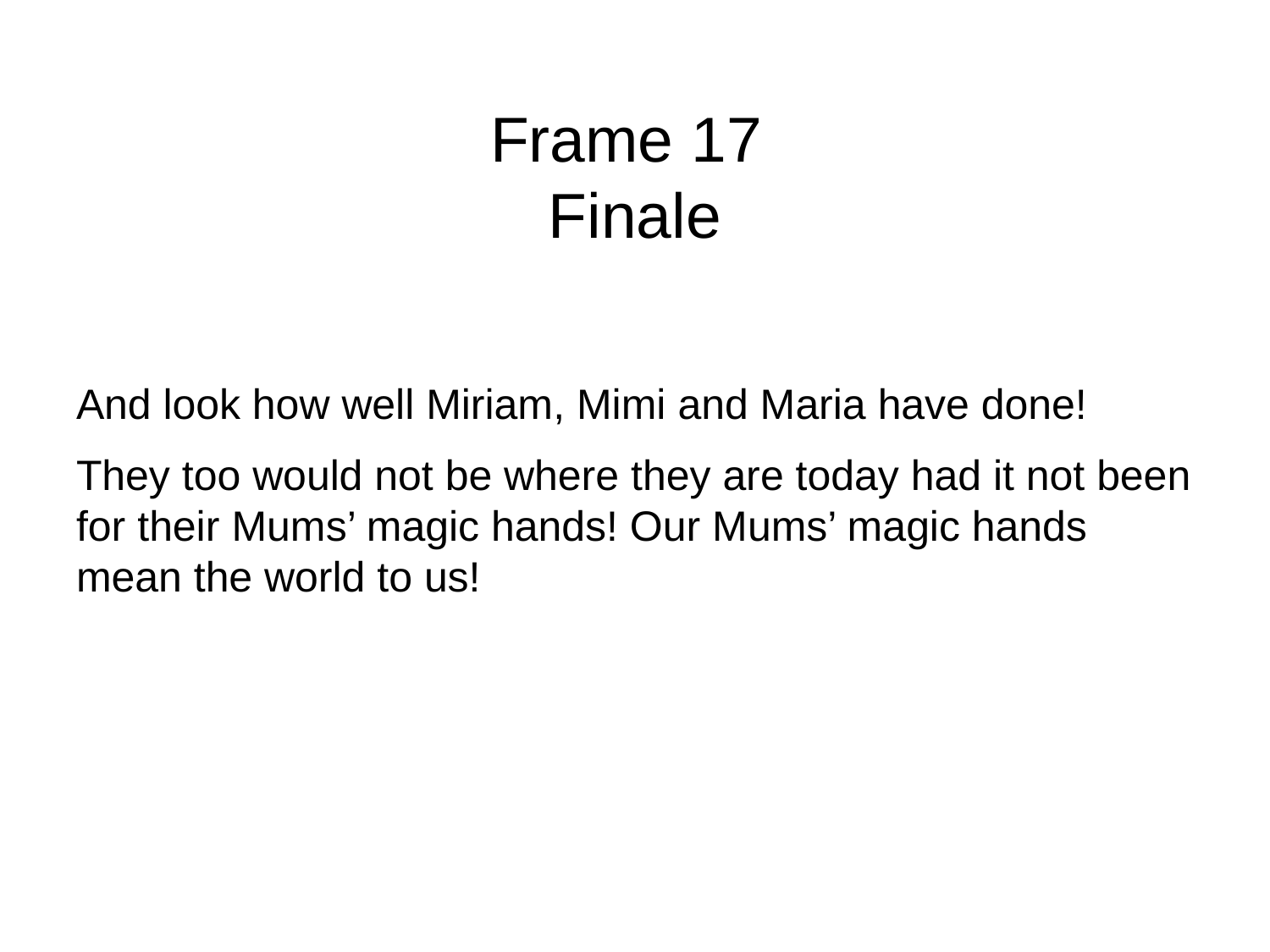

# Frame 17 Finale
And look how well Miriam, Mimi and Maria have done!
They too would not be where they are today had it not been for their Mums’ magic hands! Our Mums’ magic hands mean the world to us!